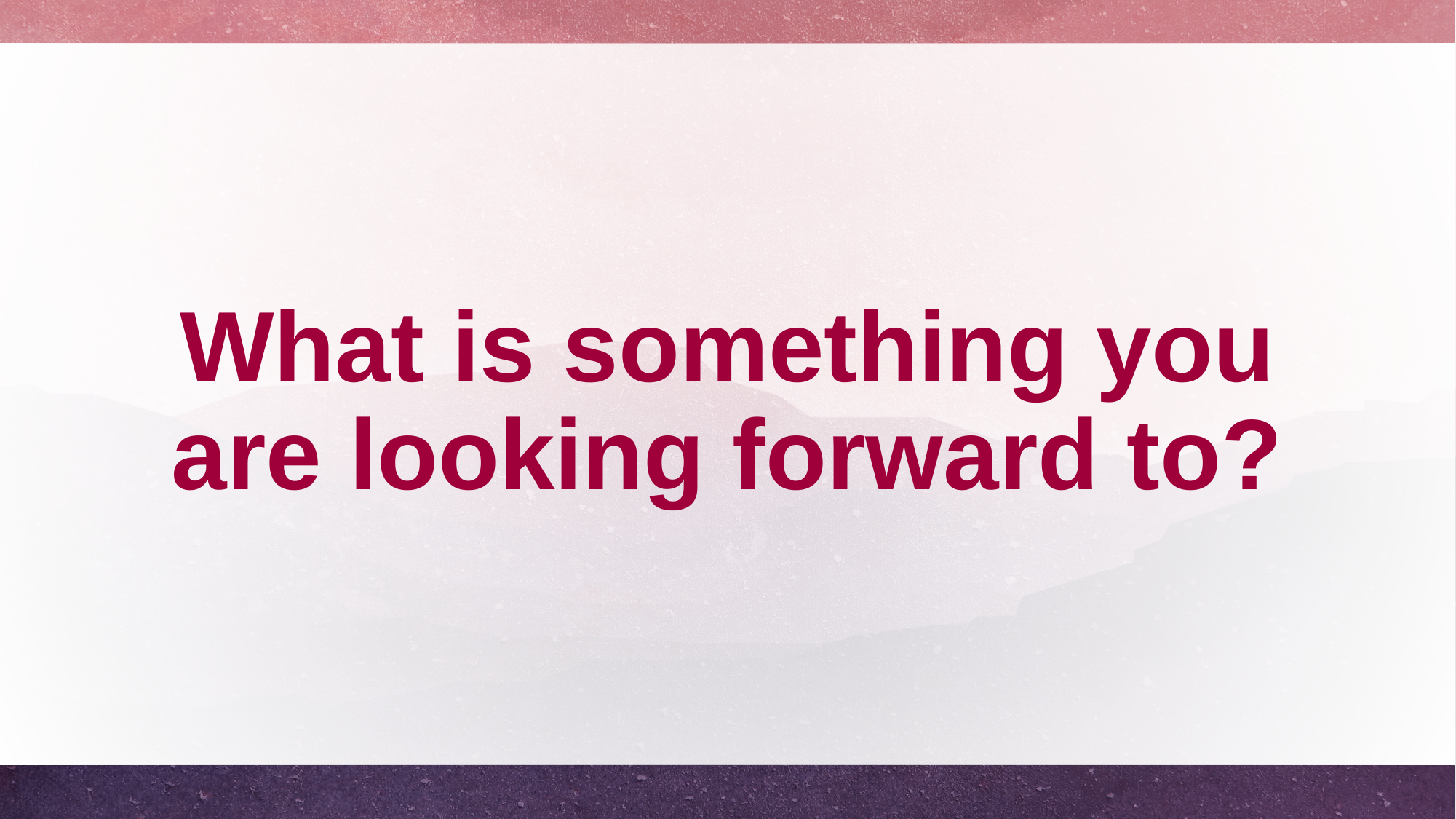

# What is something you are looking forward to?